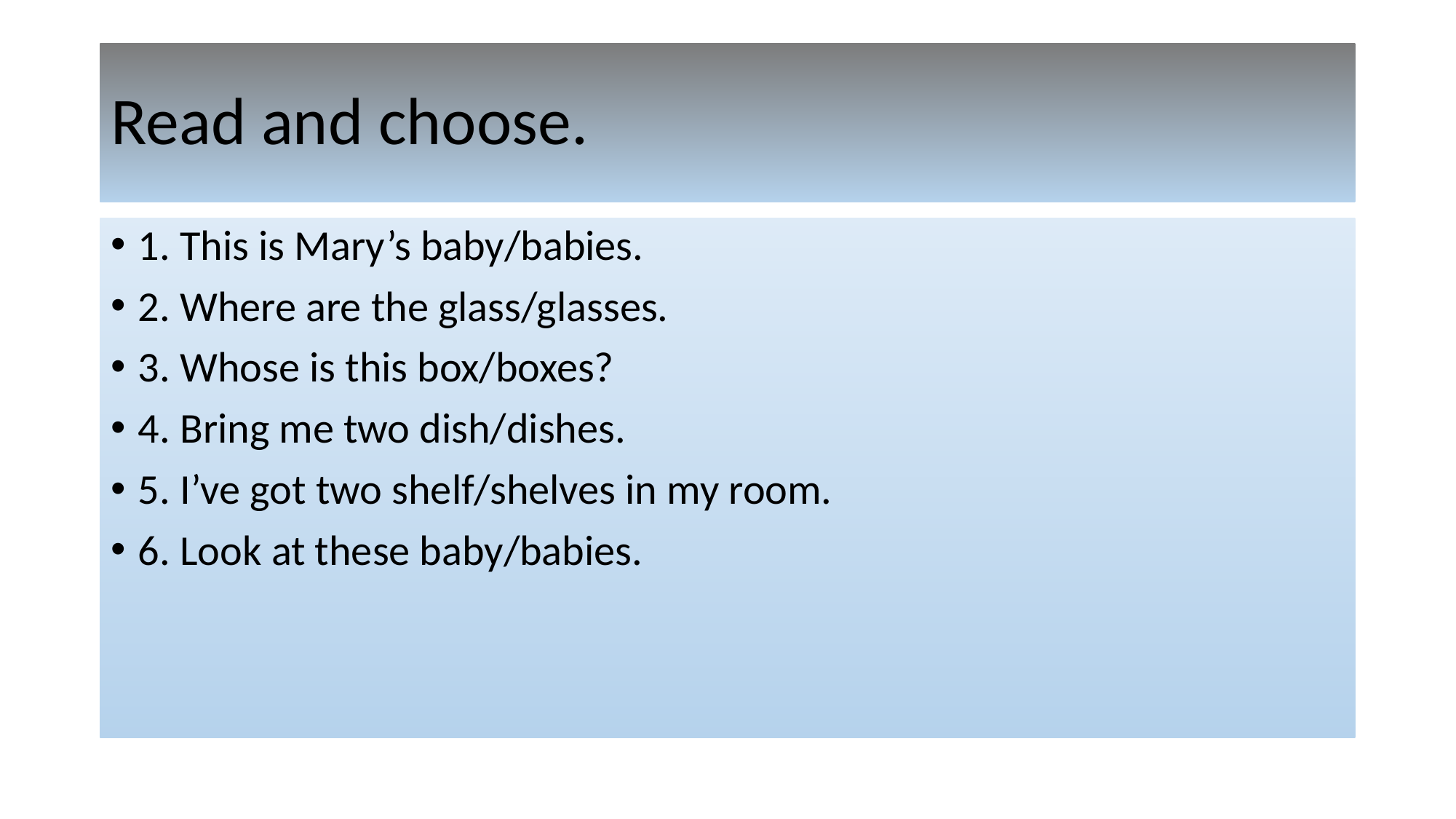

# Read and choose.
1. This is Mary’s baby/babies.
2. Where are the glass/glasses.
3. Whose is this box/boxes?
4. Bring me two dish/dishes.
5. I’ve got two shelf/shelves in my room.
6. Look at these baby/babies.